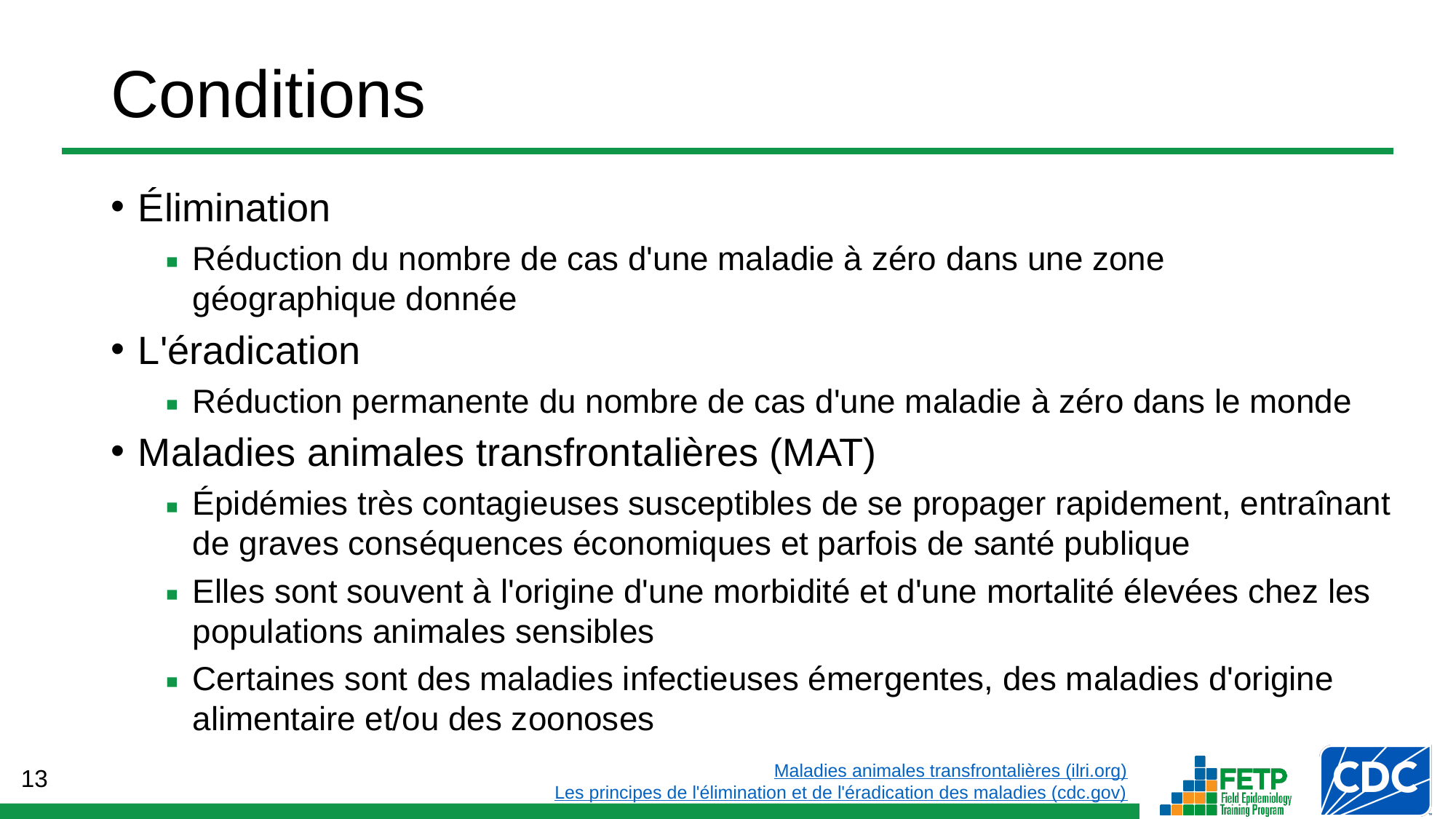

# Conditions
Élimination
Réduction du nombre de cas d'une maladie à zéro dans une zone
géographique donnée
L'éradication
Réduction permanente du nombre de cas d'une maladie à zéro dans le monde
Maladies animales transfrontalières (MAT)
Épidémies très contagieuses susceptibles de se propager rapidement, entraînant de graves conséquences économiques et parfois de santé publique
Elles sont souvent à l'origine d'une morbidité et d'une mortalité élevées chez les populations animales sensibles
Certaines sont des maladies infectieuses émergentes, des maladies d'origine alimentaire et/ou des zoonoses

Maladies animales transfrontalières (ilri.org)
Les principes de l'élimination et de l'éradication des maladies (cdc.gov)